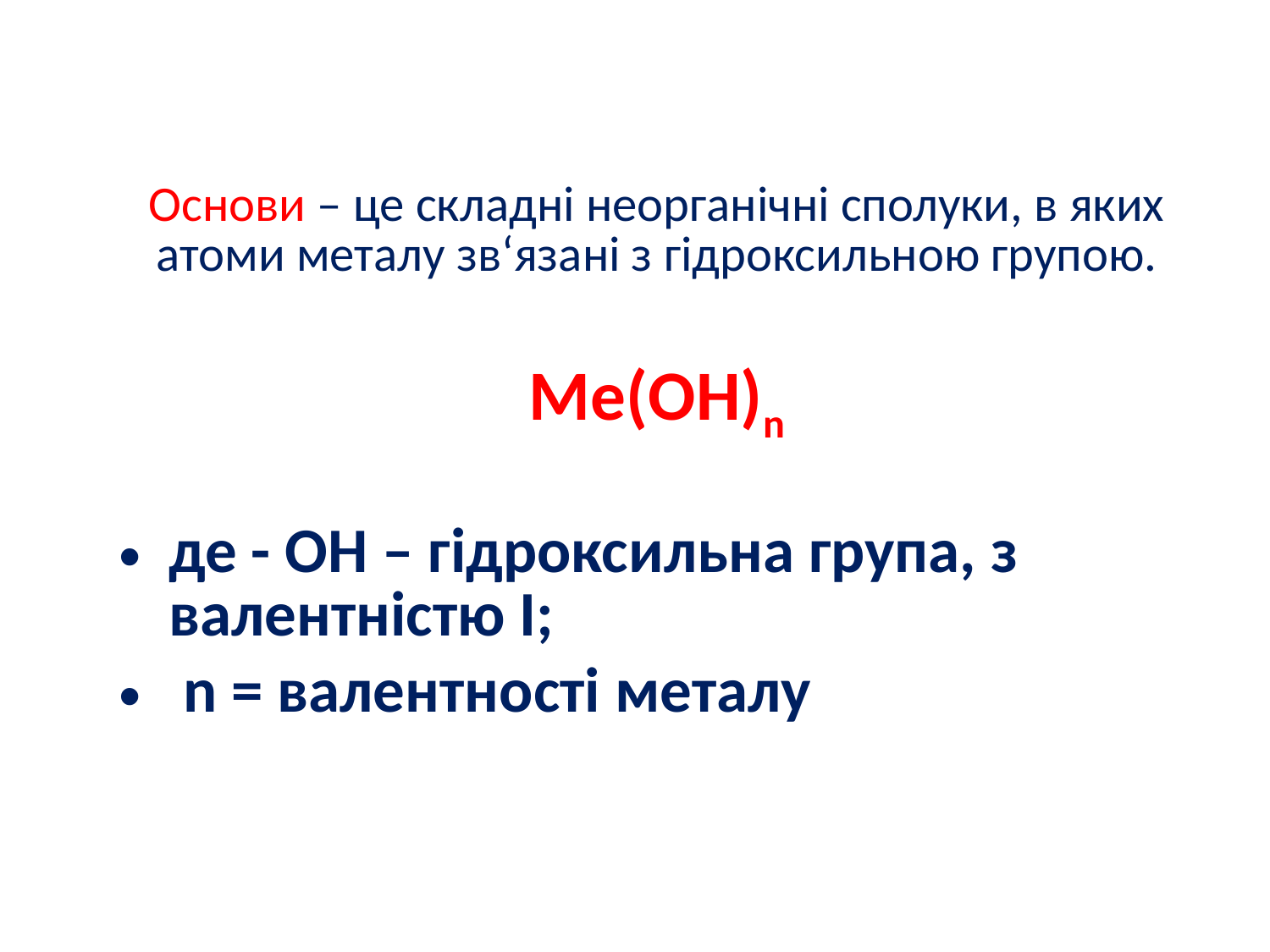

Основи – це складні неорганічні сполуки, в яких атоми металу зв‘язані з гідроксильною групою.
Ме(ОН)n
де - ОН – гідроксильна група, з валентністю І;
 n = валентності металу